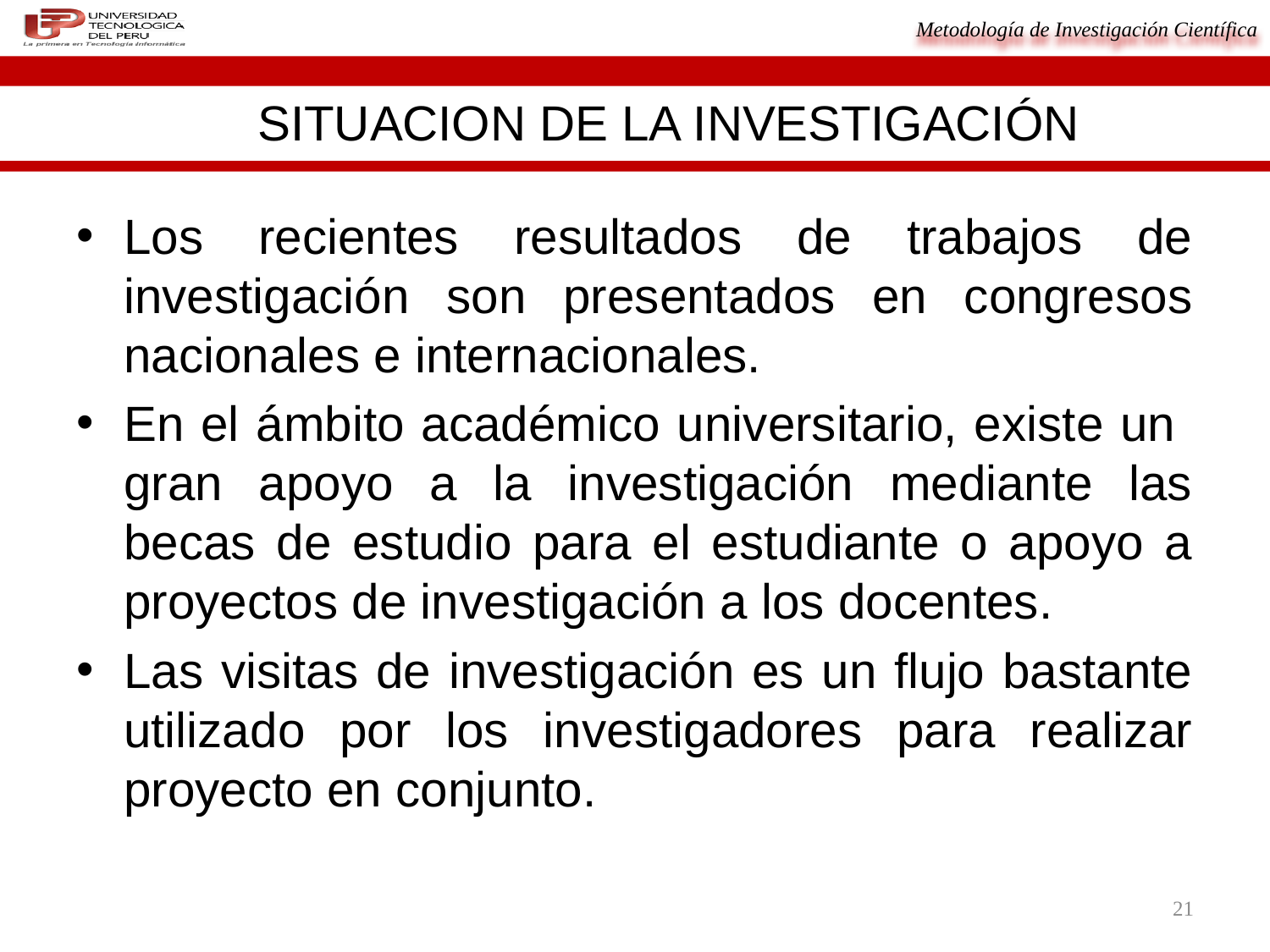

# SITUACION DE LA INVESTIGACIÓN
Los recientes resultados de trabajos de investigación son presentados en congresos nacionales e internacionales.
En el ámbito académico universitario, existe un  gran apoyo a la investigación mediante las becas de estudio para el estudiante o apoyo a proyectos de investigación a los docentes.
Las visitas de investigación es un flujo bastante utilizado por los investigadores para realizar proyecto en conjunto.

21